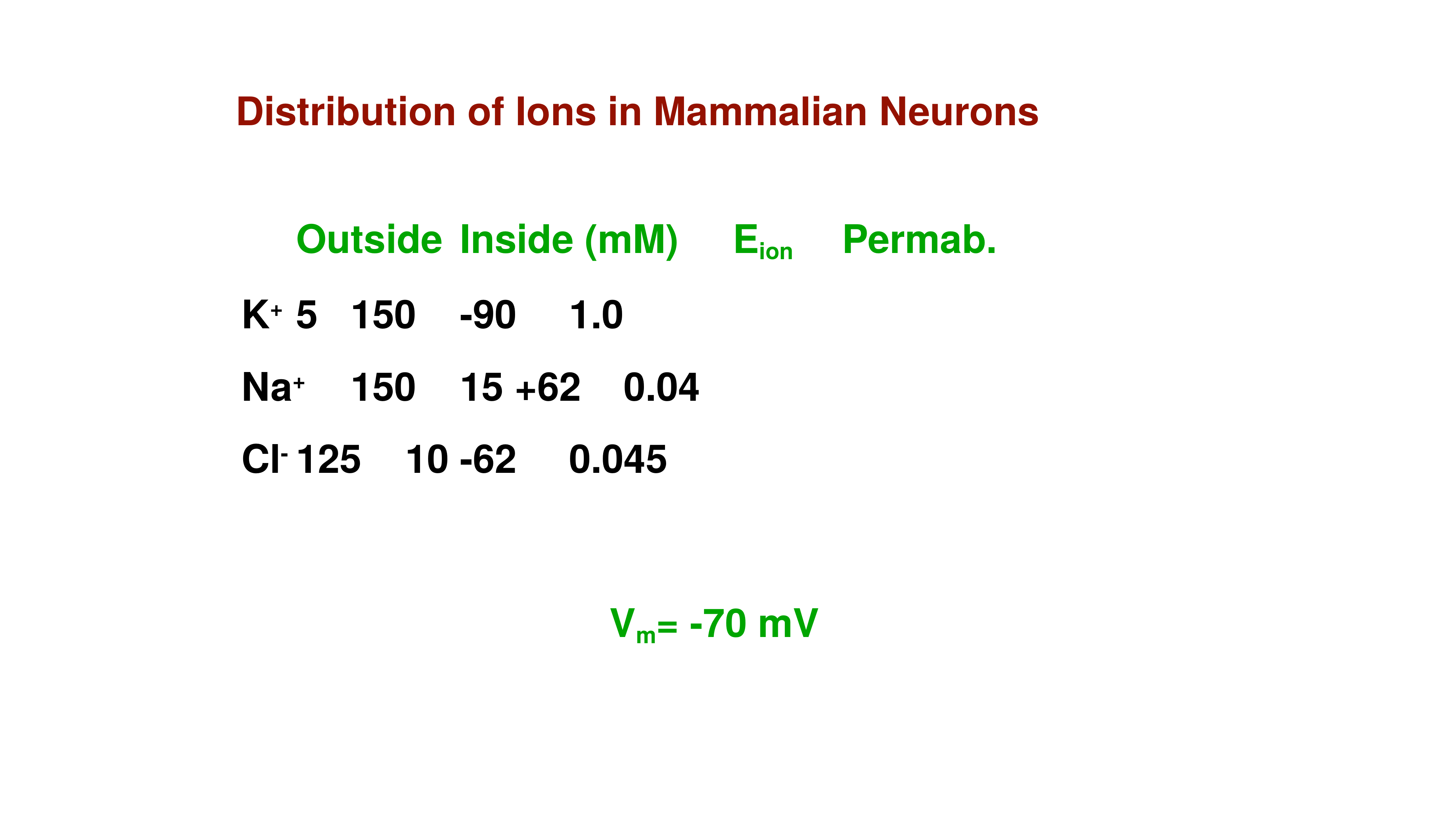

# Distribution of Ions in Mammalian Neurons
	Outside	Inside (mM)	Eion	Permab.
K+	5	150	-90	1.0
Na+	150	15	+62	0.04
Cl-	125	10	-62	0.045
Vm= -70 mV